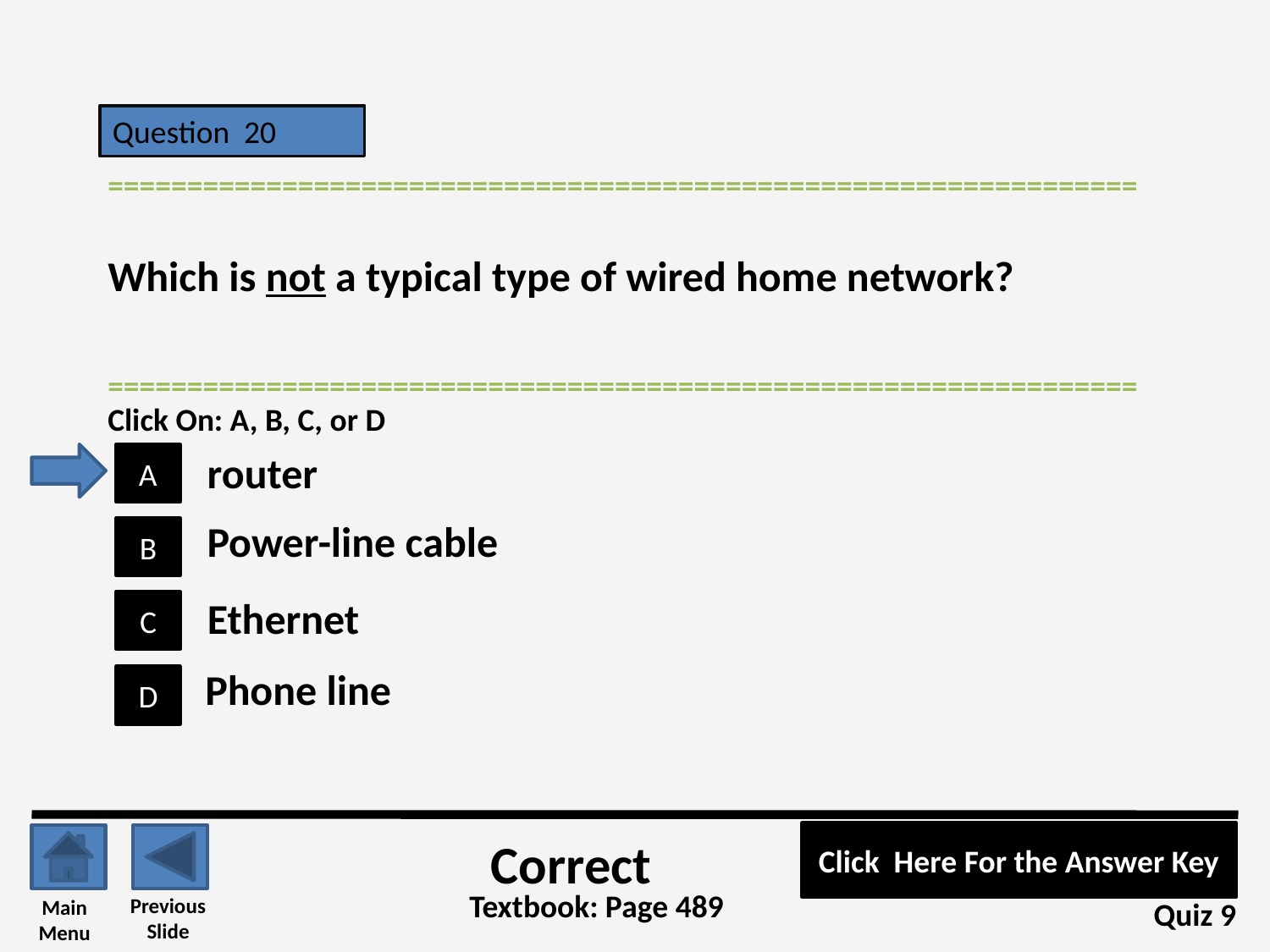

Question  20
=================================================================
Which is not a typical type of wired home network?
=================================================================
Click On: A, B, C, or D

router

A

Power-line cable
B
Ethernet
C

Phone line
D
Click  Here For the Answer Key

Correct
Textbook: Page 489
Previous
Slide
Main
Menu
Quiz 9